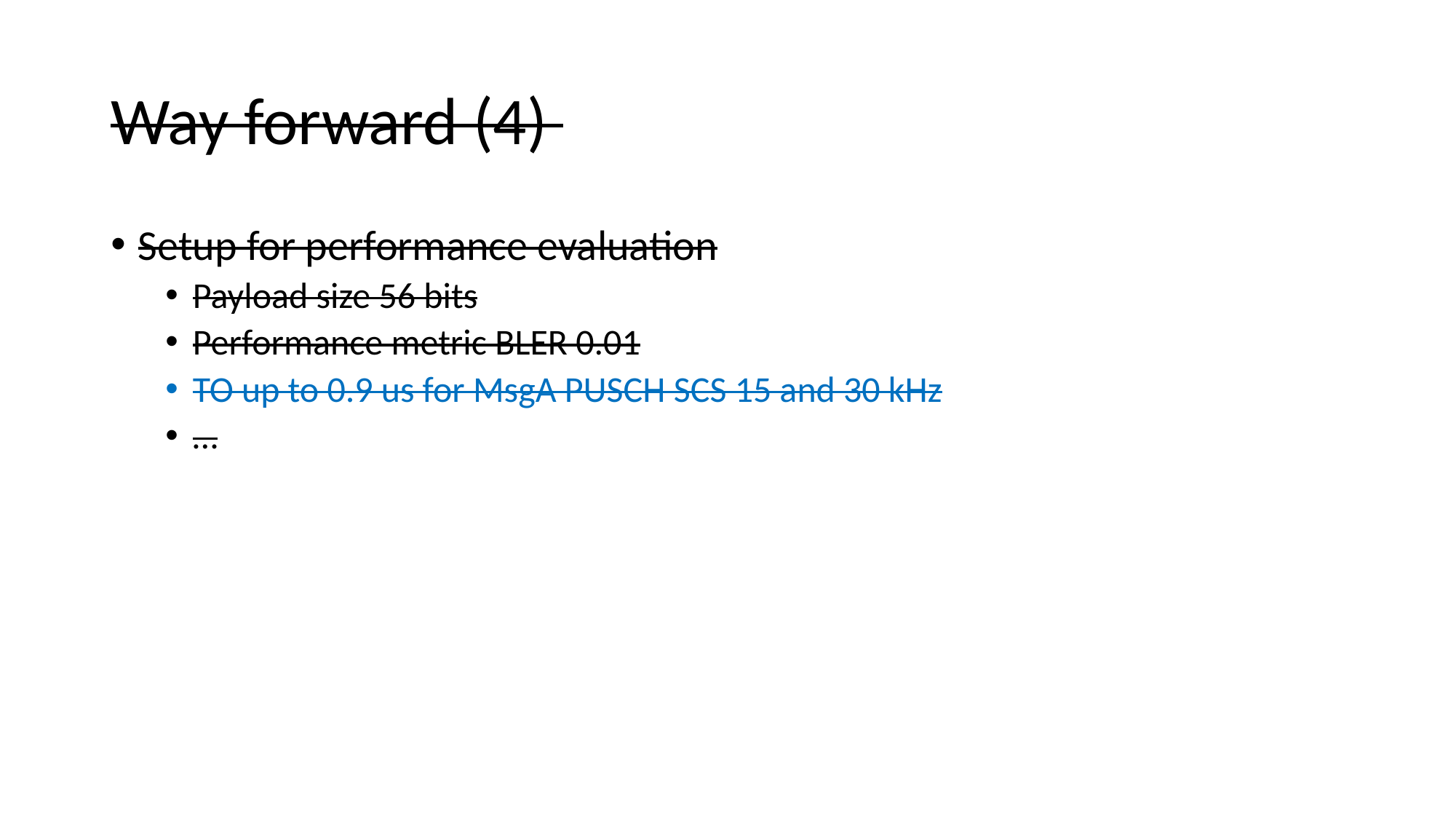

# Way forward (4)
Setup for performance evaluation
Payload size 56 bits
Performance metric BLER 0.01
TO up to 0.9 us for MsgA PUSCH SCS 15 and 30 kHz
…